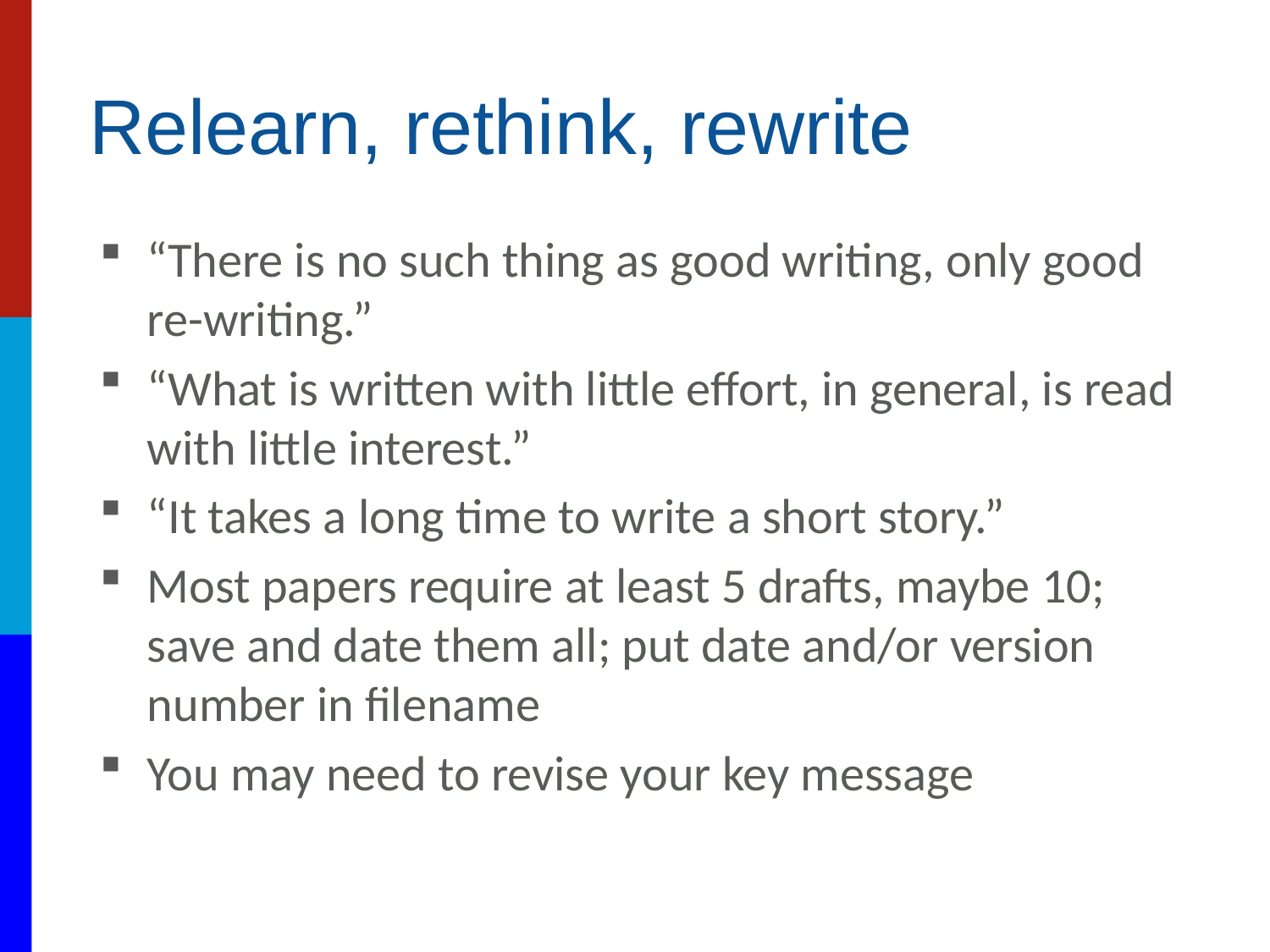

# Relearn, rethink, rewrite
“There is no such thing as good writing, only good re-writing.”
“What is written with little effort, in general, is read with little interest.”
“It takes a long time to write a short story.”
Most papers require at least 5 drafts, maybe 10; save and date them all; put date and/or version number in filename
You may need to revise your key message